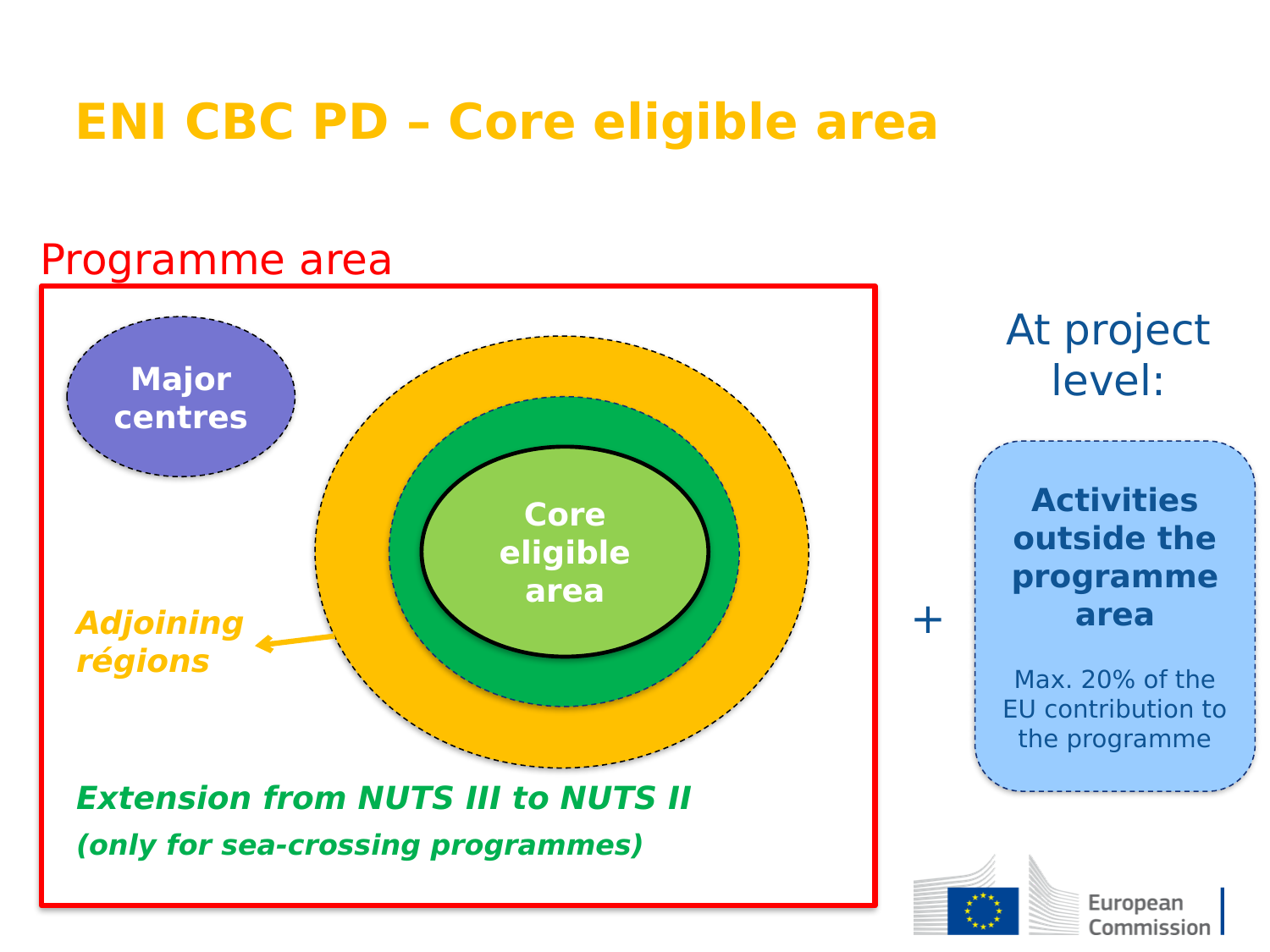

ENI CBC PD – Core eligible area
Programme area

At project level:
Major centres

Activities outside the programme area

Max. 20% of the EU contribution to the programme
Core eligible area
+
Adjoining
régions

Extension from NUTS III to NUTS II
(only for sea-crossing programmes)
5